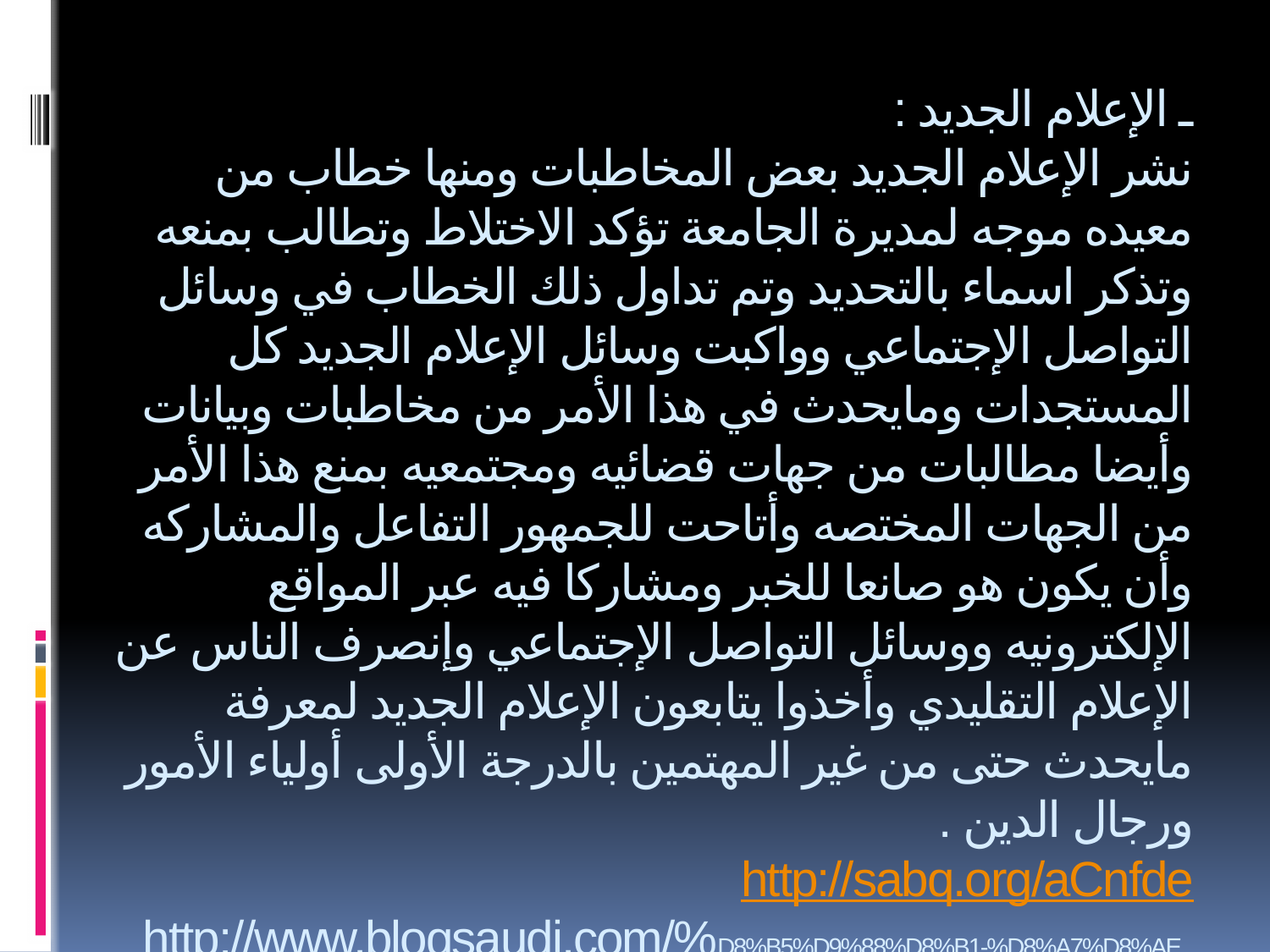

# ـ الإعلام الجديد : نشر الإعلام الجديد بعض المخاطبات ومنها خطاب من معيده موجه لمديرة الجامعة تؤكد الاختلاط وتطالب بمنعه وتذكر اسماء بالتحديد وتم تداول ذلك الخطاب في وسائل التواصل الإجتماعي وواكبت وسائل الإعلام الجديد كل المستجدات ومايحدث في هذا الأمر من مخاطبات وبيانات وأيضا مطالبات من جهات قضائيه ومجتمعيه بمنع هذا الأمر من الجهات المختصه وأتاحت للجمهور التفاعل والمشاركه وأن يكون هو صانعا للخبر ومشاركا فيه عبر المواقع الإلكترونيه ووسائل التواصل الإجتماعي وإنصرف الناس عن الإعلام التقليدي وأخذوا يتابعون الإعلام الجديد لمعرفة مايحدث حتى من غير المهتمين بالدرجة الأولى أولياء الأمور ورجال الدين . http://sabq.org/aCnfde http://www.blogsaudi.com/%D8%B5%D9%88%D8%B1-%D8%A7%D8%AE%D8%AA%D9%84%D8%A7%D8%B7-%D8%AC%D8%A7%D9%85%D8%B9%D8%A9-%D8%A7%D9%84%D8%A7%D9%85%D9%8A%D8%B1%D8%A9-%D9%86%D9%88%D8%B1%D8%A9.html